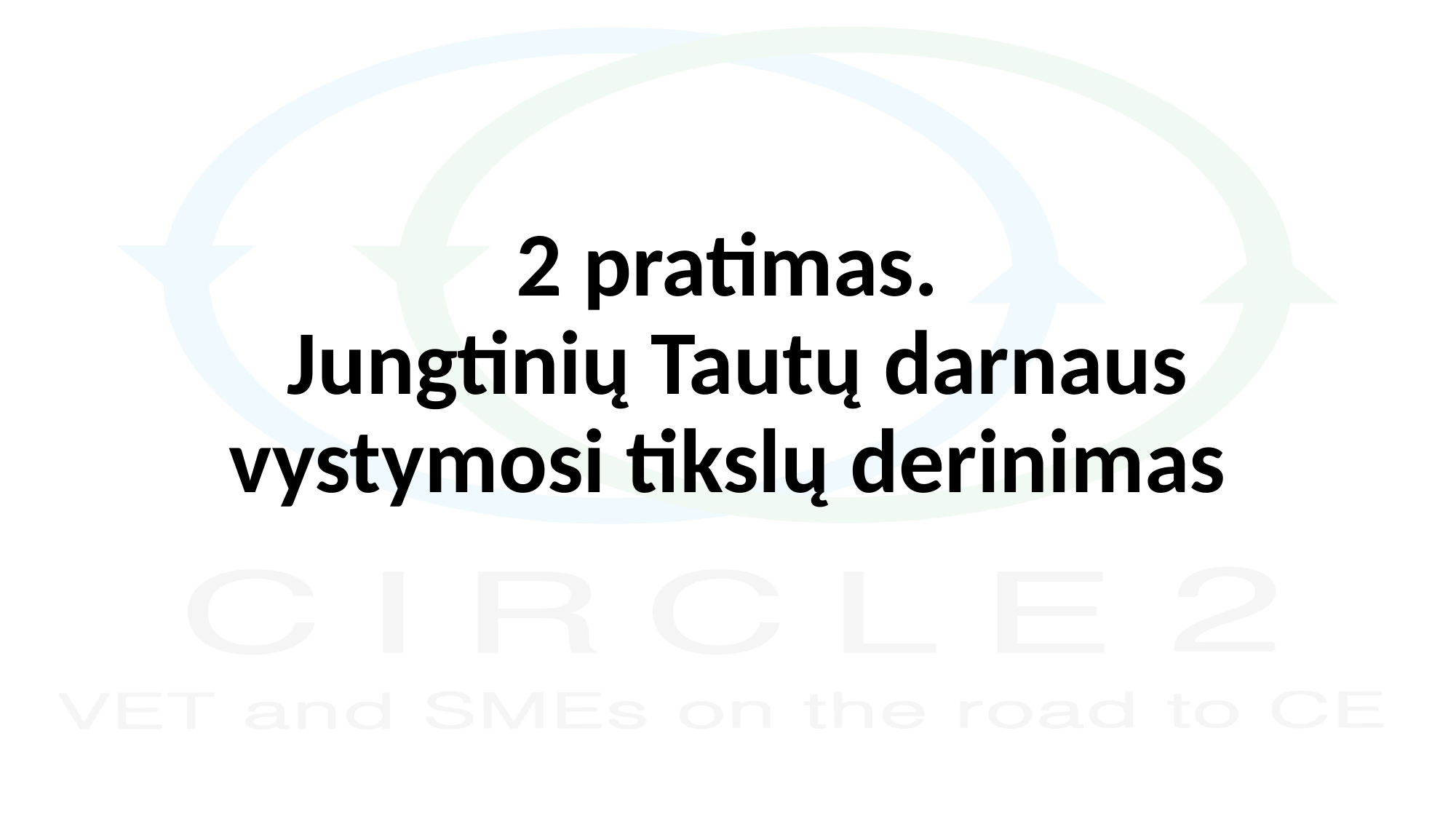

# 2 pratimas. Jungtinių Tautų darnaus vystymosi tikslų derinimas